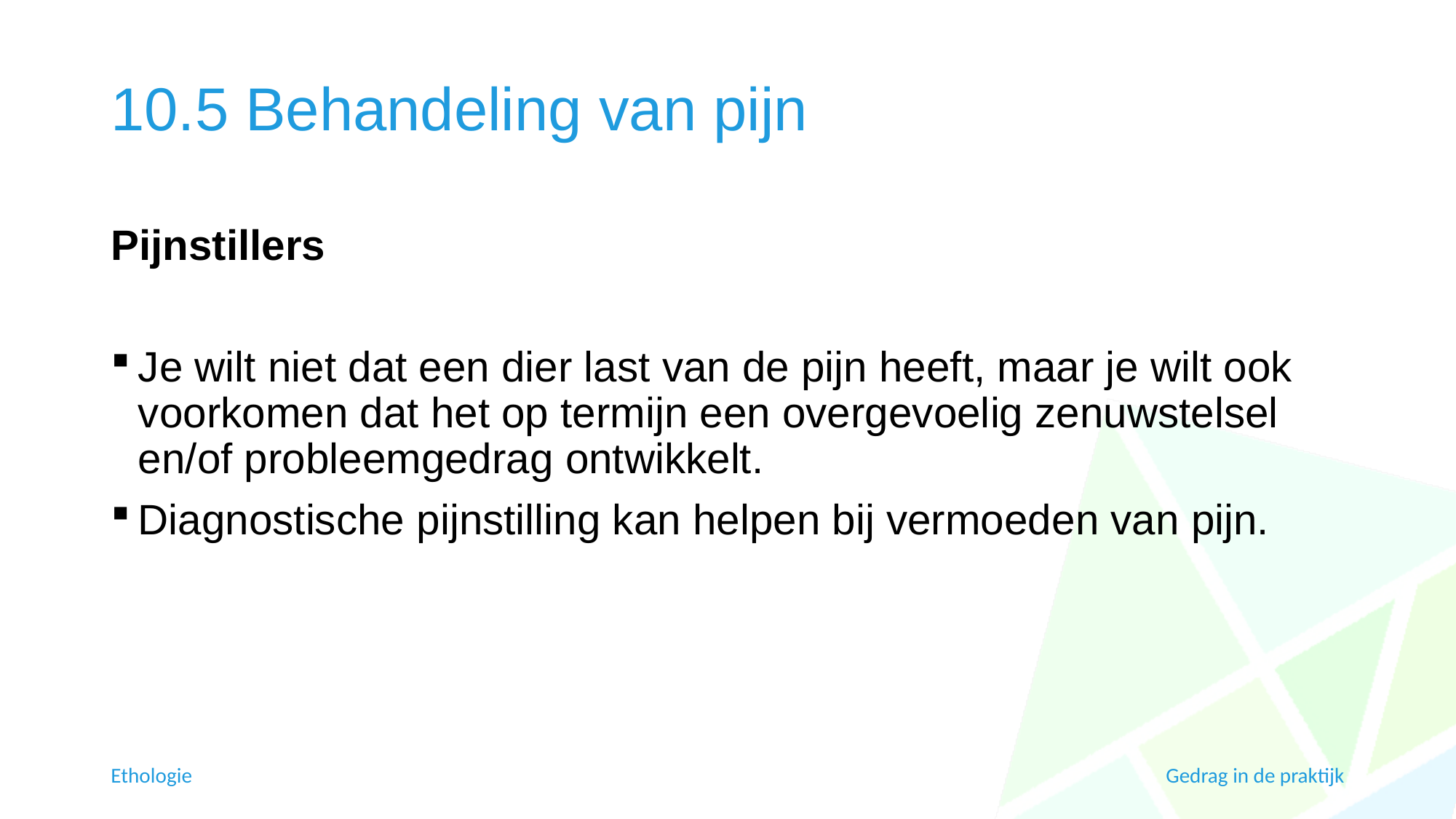

# 10.5 Behandeling van pijn
Pijnstillers

Je wilt niet dat een dier last van de pijn heeft, maar je wilt ook voorkomen dat het op termijn een overgevoelig zenuwstelsel en/of probleemgedrag ontwikkelt.
Diagnostische pijnstilling kan helpen bij vermoeden van pijn.
Ethologie
Gedrag in de praktijk